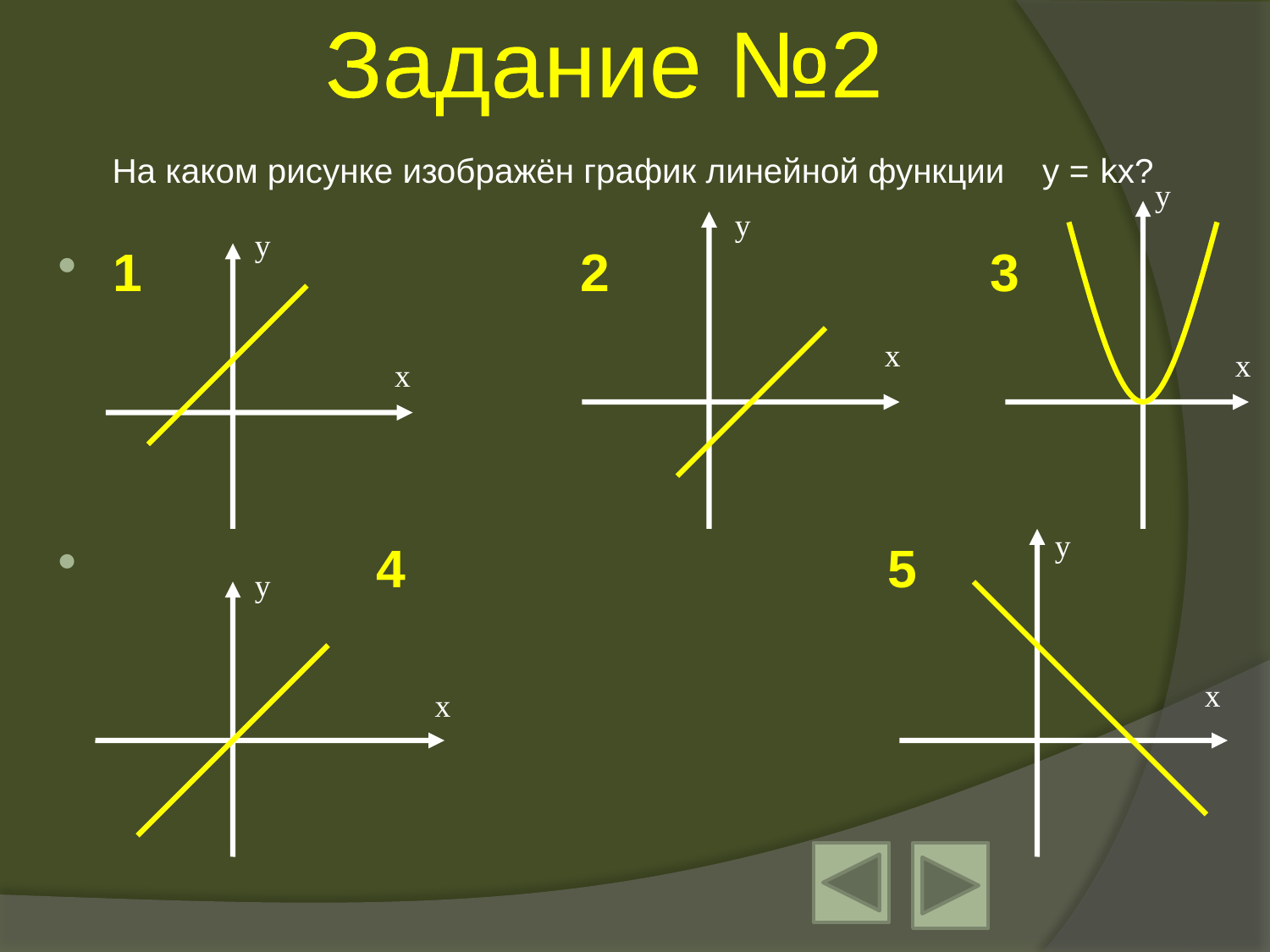

Задание №2
# На каком рисунке изображён график линейной функции    у = kx?
у
у

у

1                              2                          3

                  4                                 5

х
х
х

у

у

х
х